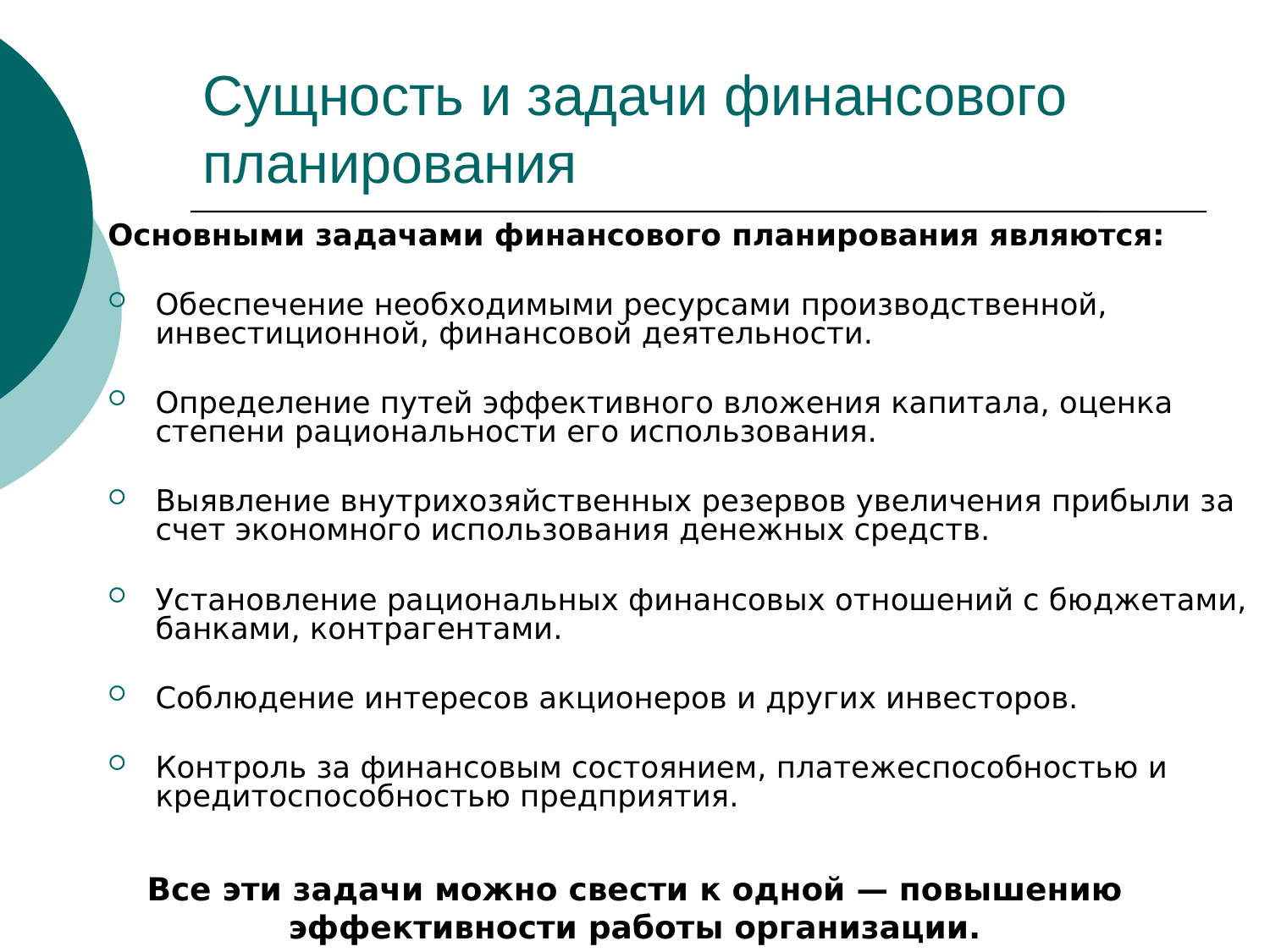

# Сущность и задачи финансового планирования
Основными задачами финансового планирования являются:

Обеспечение необходимыми ресурсами производственной, инвестиционной, финансовой деятельности.

Определение путей эффективного вложения капитала, оценка степени рациональности его использования.

Выявление внутрихозяйственных резервов увеличения прибыли за счет экономного использования денежных средств.

Установление рациональных финансовых отношений с бюджетами, банками, контрагентами.

Соблюдение интересов акционеров и других инвесторов.

Контроль за финансовым состоянием, платежеспособностью и кредитоспособностью предприятия.
Все эти задачи можно свести к одной — повышению эффективности работы организации.